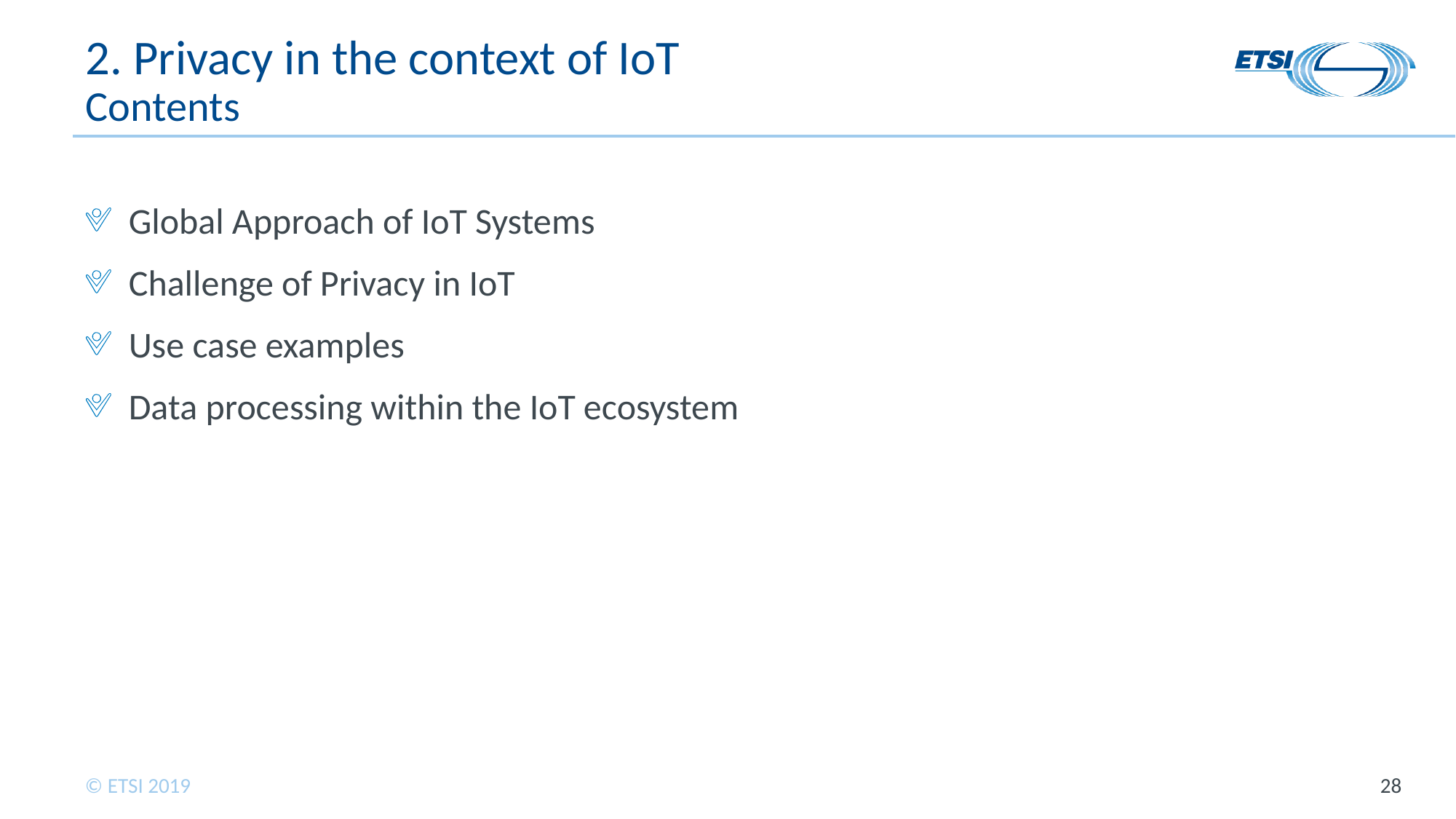

# 2. Privacy in the context of IoT Contents
Global Approach of IoT Systems
Challenge of Privacy in IoT
Use case examples
Data processing within the IoT ecosystem